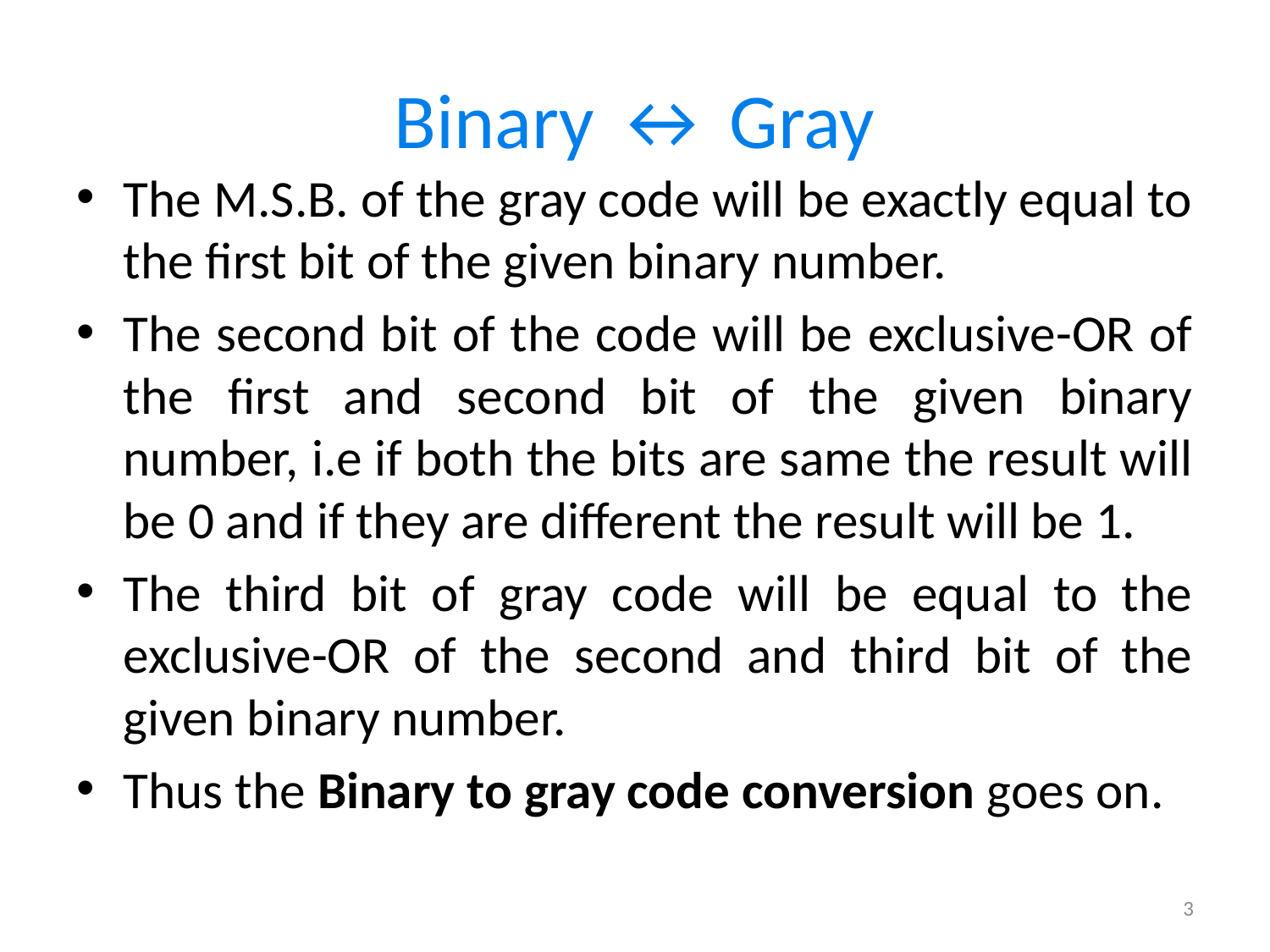

# Binary ↔ Gray
The M.S.B. of the gray code will be exactly equal to the first bit of the given binary number.
The second bit of the code will be exclusive-OR of the first and second bit of the given binary number, i.e if both the bits are same the result will be 0 and if they are different the result will be 1.
The third bit of gray code will be equal to the exclusive-OR of the second and third bit of the given binary number.
Thus the Binary to gray code conversion goes on.
3